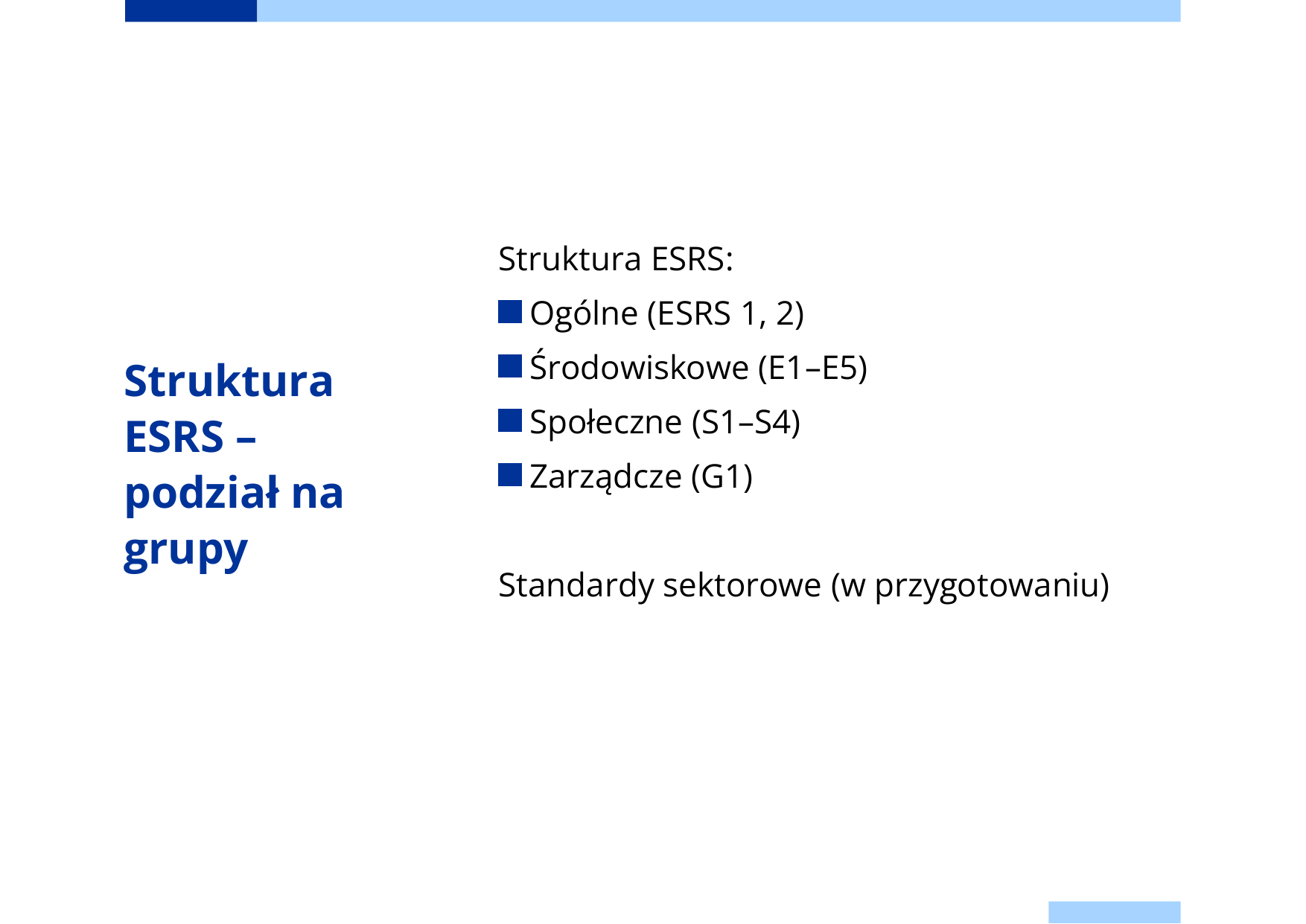

# Struktura ESRS – podział na grupy

Struktura ESRS:
Ogólne (ESRS 1, 2)
Środowiskowe (E1–E5)
Społeczne (S1–S4)
Zarządcze (G1)

Standardy sektorowe (w przygotowaniu)